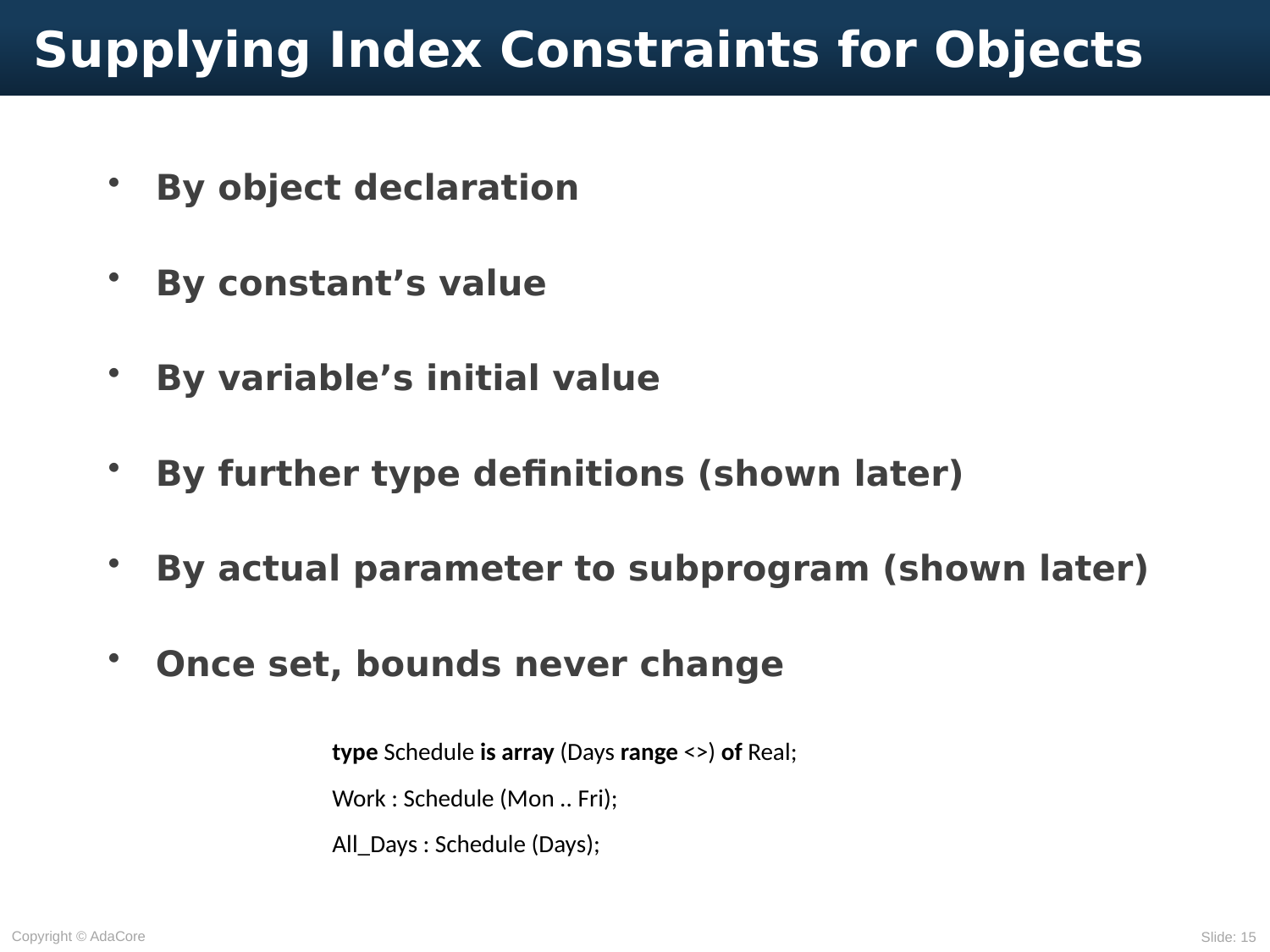

# Supplying Index Constraints for Objects
By object declaration
By constant’s value
By variable’s initial value
By further type definitions (shown later)
By actual parameter to subprogram (shown later)
Once set, bounds never change
type Schedule is array (Days range <>) of Real;
Work : Schedule (Mon .. Fri);
All_Days : Schedule (Days);